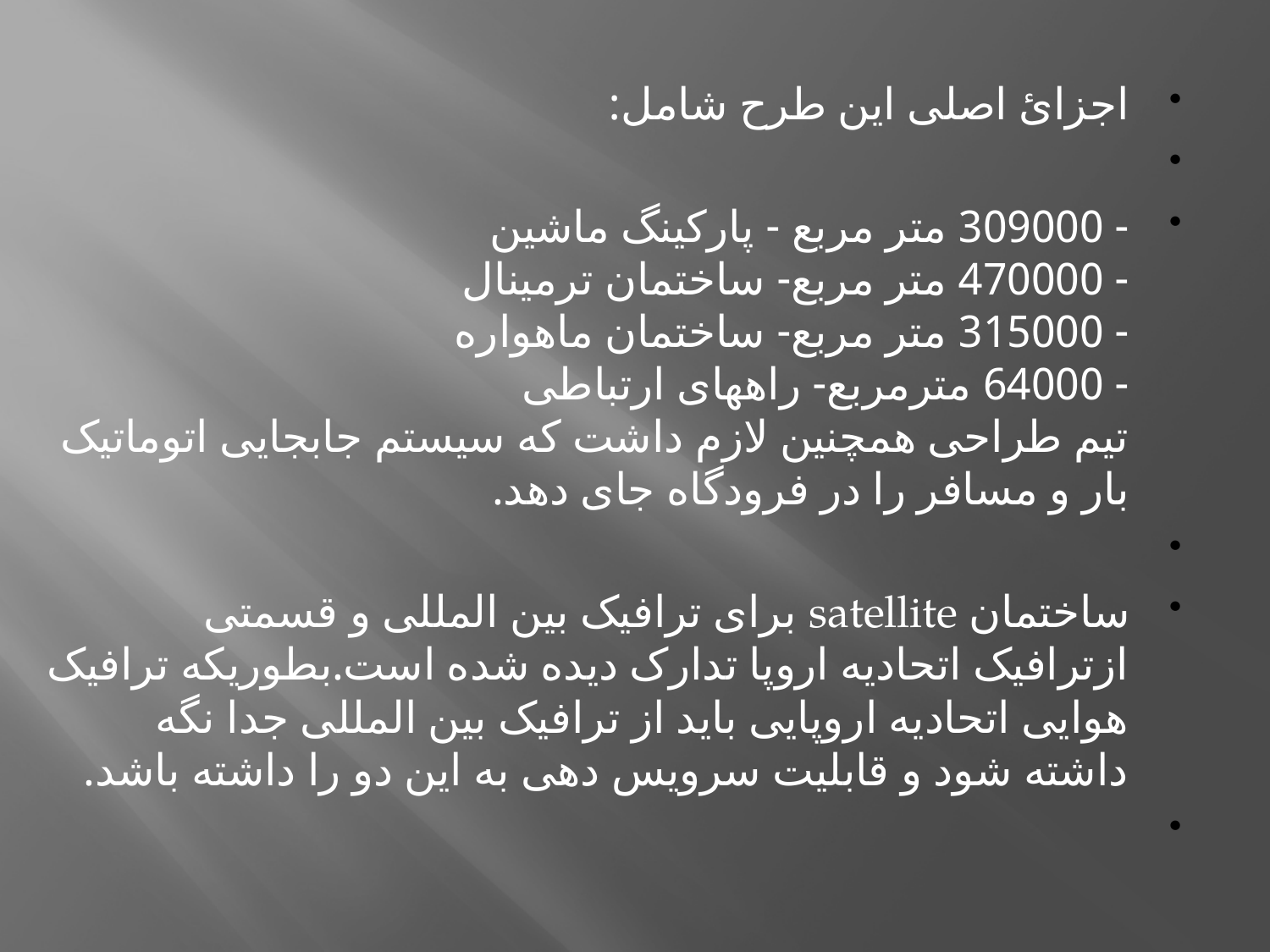

#
اجزائ اصلی این طرح شامل:

- 309000 متر مربع - پارکینگ ماشین
- 470000 متر مربع- ساختمان ترمینال
- 315000 متر مربع- ساختمان ماهواره
- 64000 مترمربع- راههای ارتباطی
تیم طراحی همچنین لازم داشت که سیستم جابجایی اتوماتیک بار و مسافر را در فرودگاه جای دهد.

ساختمان satellite برای ترافیک بین المللی و قسمتی ازترافیک اتحادیه اروپا تدارک دیده شده است.بطوریکه ترافیک هوایی اتحادیه اروپایی باید از ترافیک بین المللی جدا نگه داشته شود و قابلیت سرویس دهی به این دو را داشته باشد.